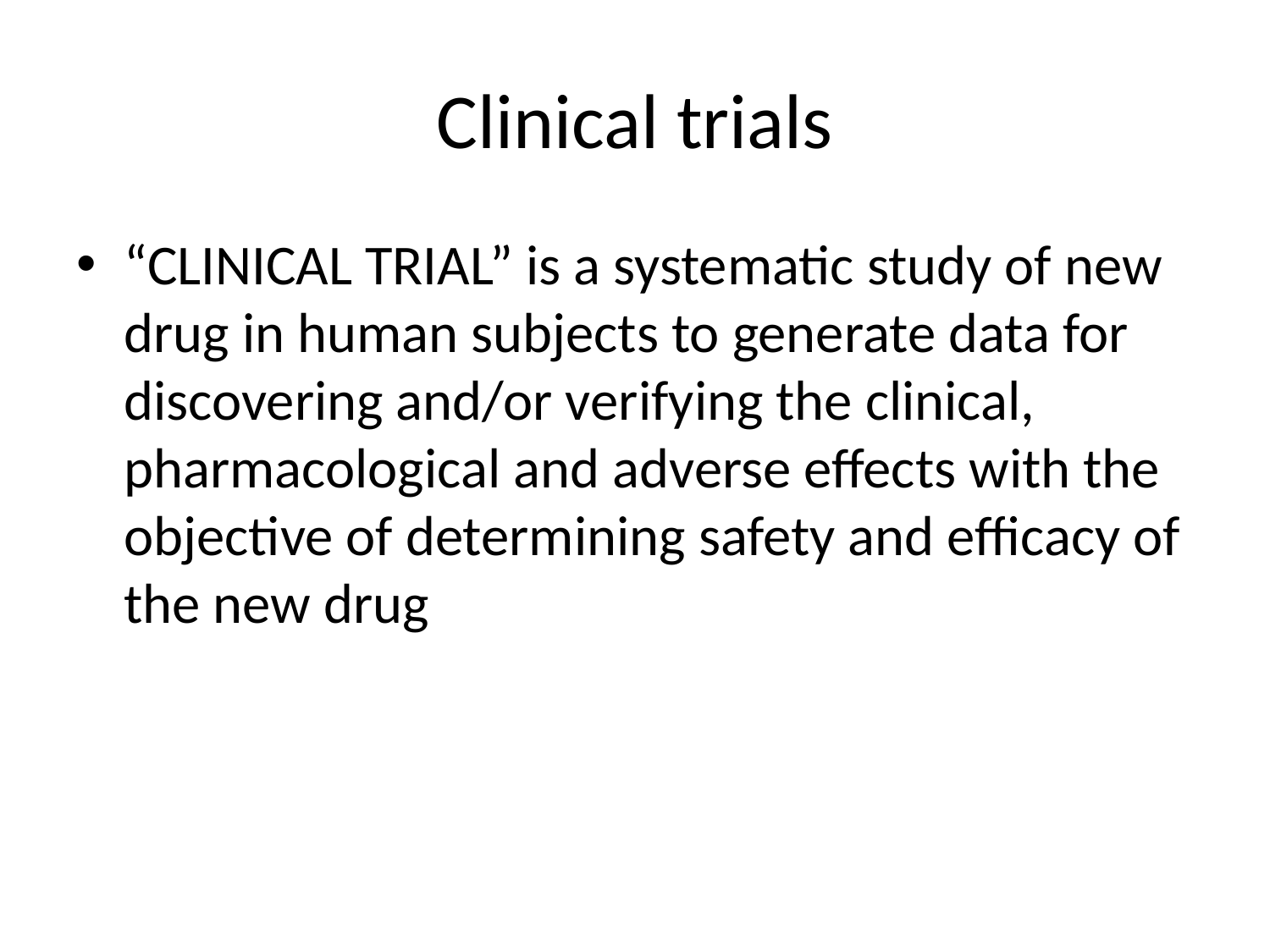

# Clinical trials
“CLINICAL TRIAL” is a systematic study of new drug in human subjects to generate data for discovering and/or verifying the clinical, pharmacological and adverse effects with the objective of determining safety and efficacy of the new drug